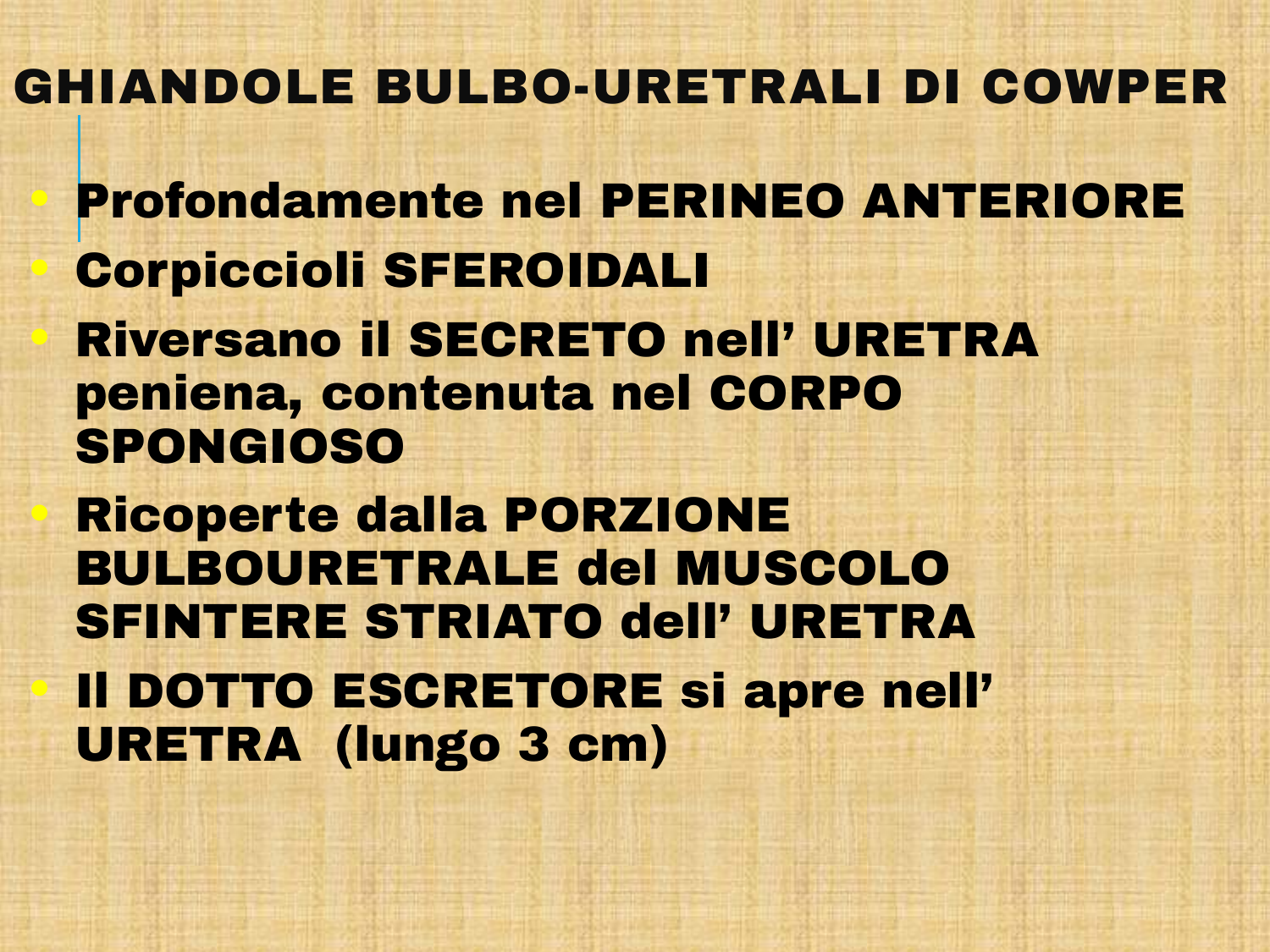

# GHIANDOLE BULBO-URETRALI di COWPER
Profondamente nel PERINEO ANTERIORE
Corpiccioli SFEROIDALI
Riversano il SECRETO nell’ URETRA peniena, contenuta nel CORPO SPONGIOSO
Ricoperte dalla PORZIONE BULBOURETRALE del MUSCOLO SFINTERE STRIATO dell’ URETRA
Il DOTTO ESCRETORE si apre nell’ URETRA  (lungo 3 cm)